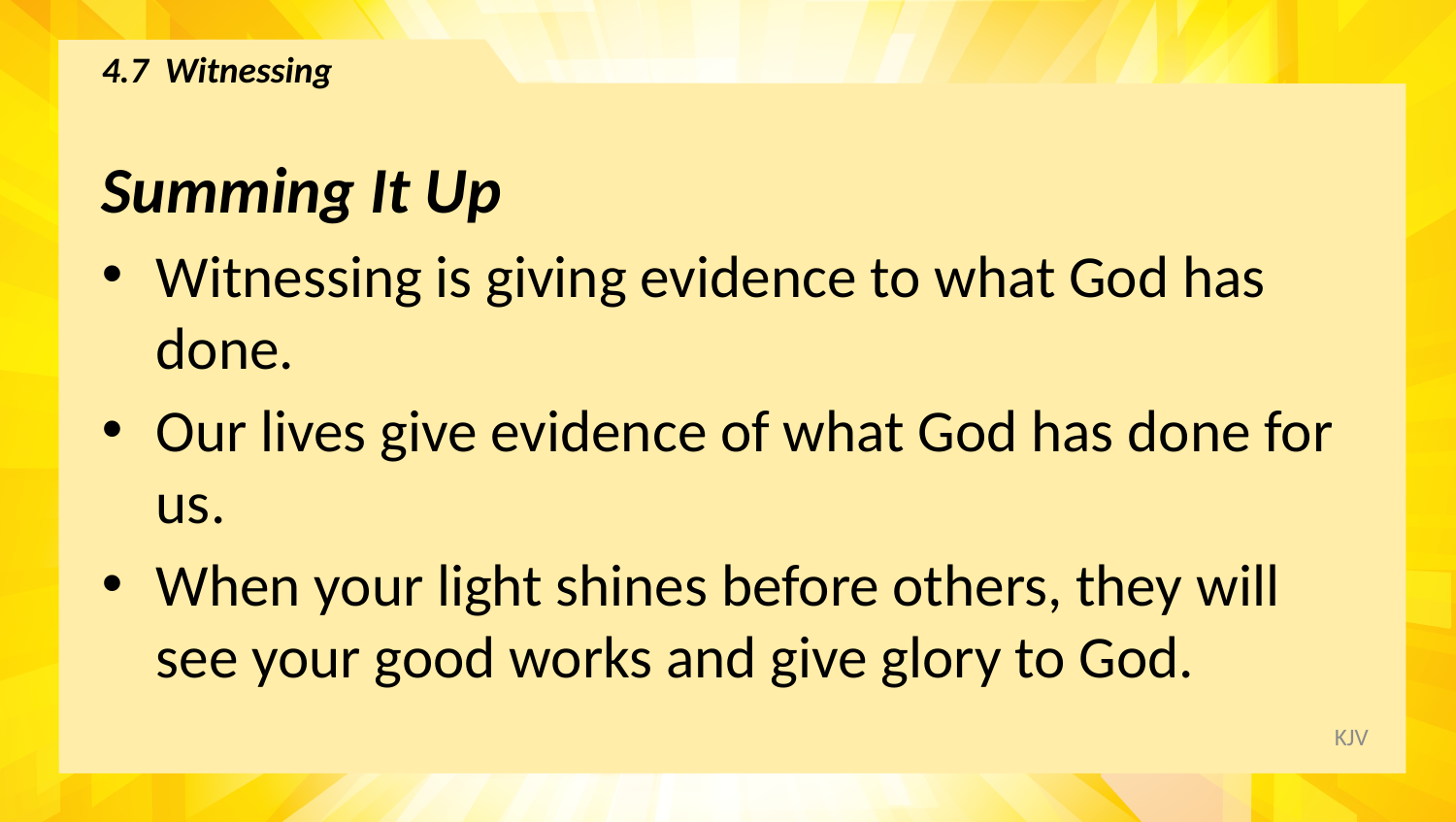

# 4.7  Witnessing
Summing It Up
Witnessing is giving evidence to what God has done.
Our lives give evidence of what God has done for us.
When your light shines before others, they will see your good works and give glory to God.
KJV